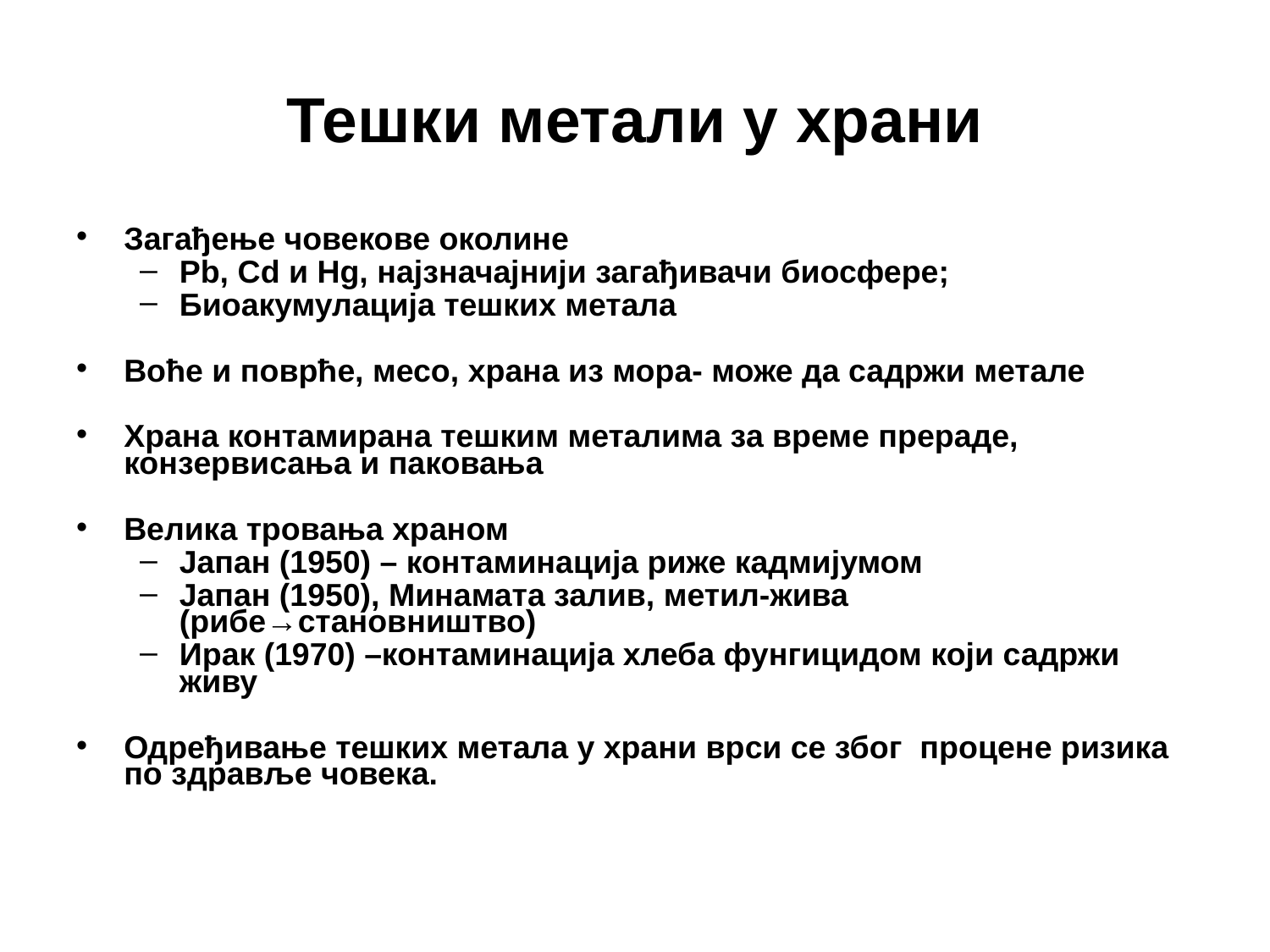

# Тешки метали у храни
Загађење човекове околине
Pb, Cd и Hg, најзначајнији загађивачи биосфере;
Биоакумулација тешких метала

Воће и поврће, месо, храна из мора- може да садржи метале

Храна контамирана тешким металима за време прераде, конзервисања и паковања

Велика тровања храном
Јапан (1950) – контаминација риже кадмијумом
Јапан (1950), Минамата залив, метил-жива (рибе→становништво)
Ирак (1970) –контаминација хлеба фунгицидом који садржи живу

Одређивање тешких метала у храни врси се због  процене ризика по здравље човека.